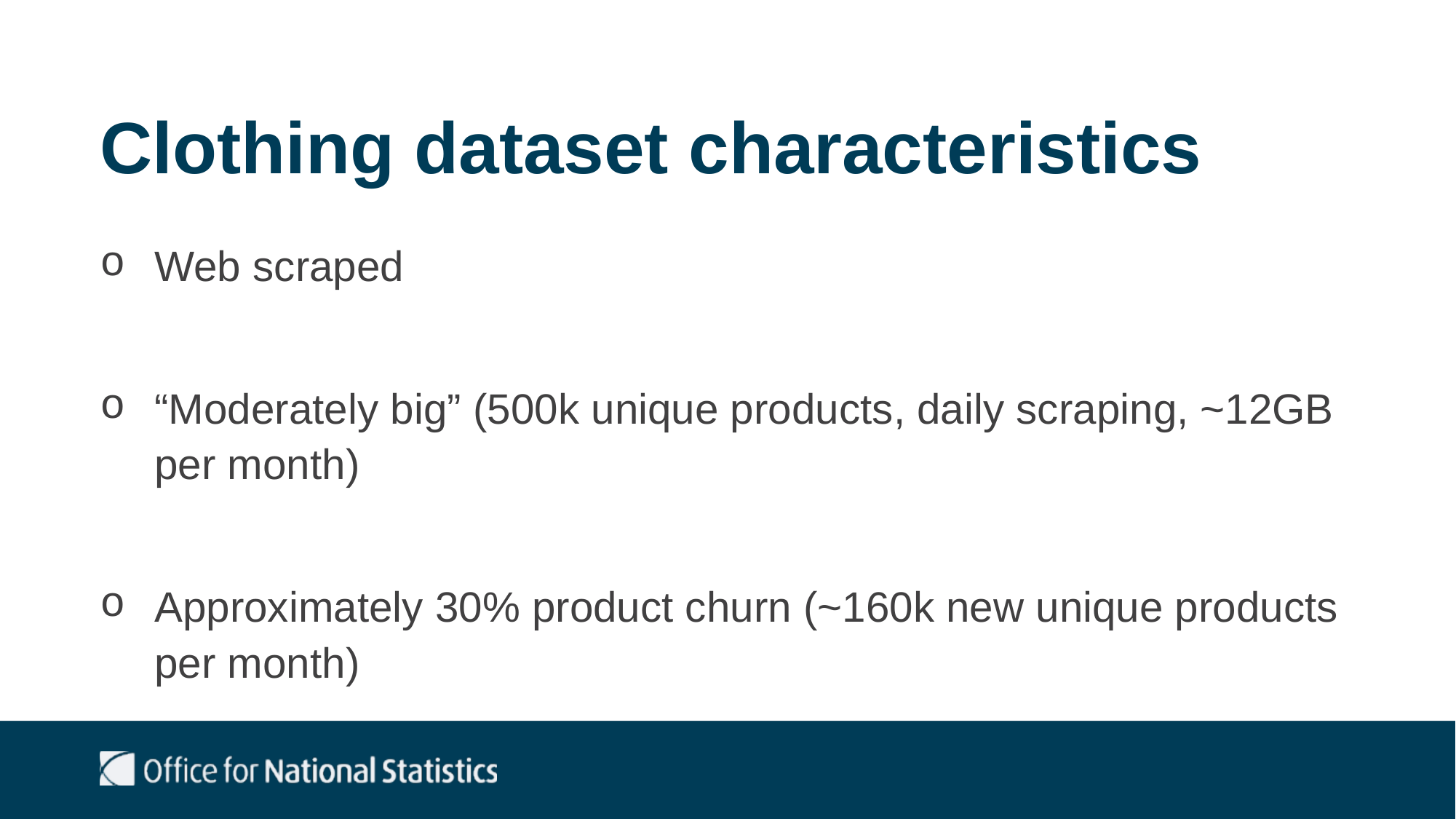

# Clothing dataset characteristics
Web scraped

“Moderately big” (500k unique products, daily scraping, ~12GB per month)

Approximately 30% product churn (~160k new unique products per month)